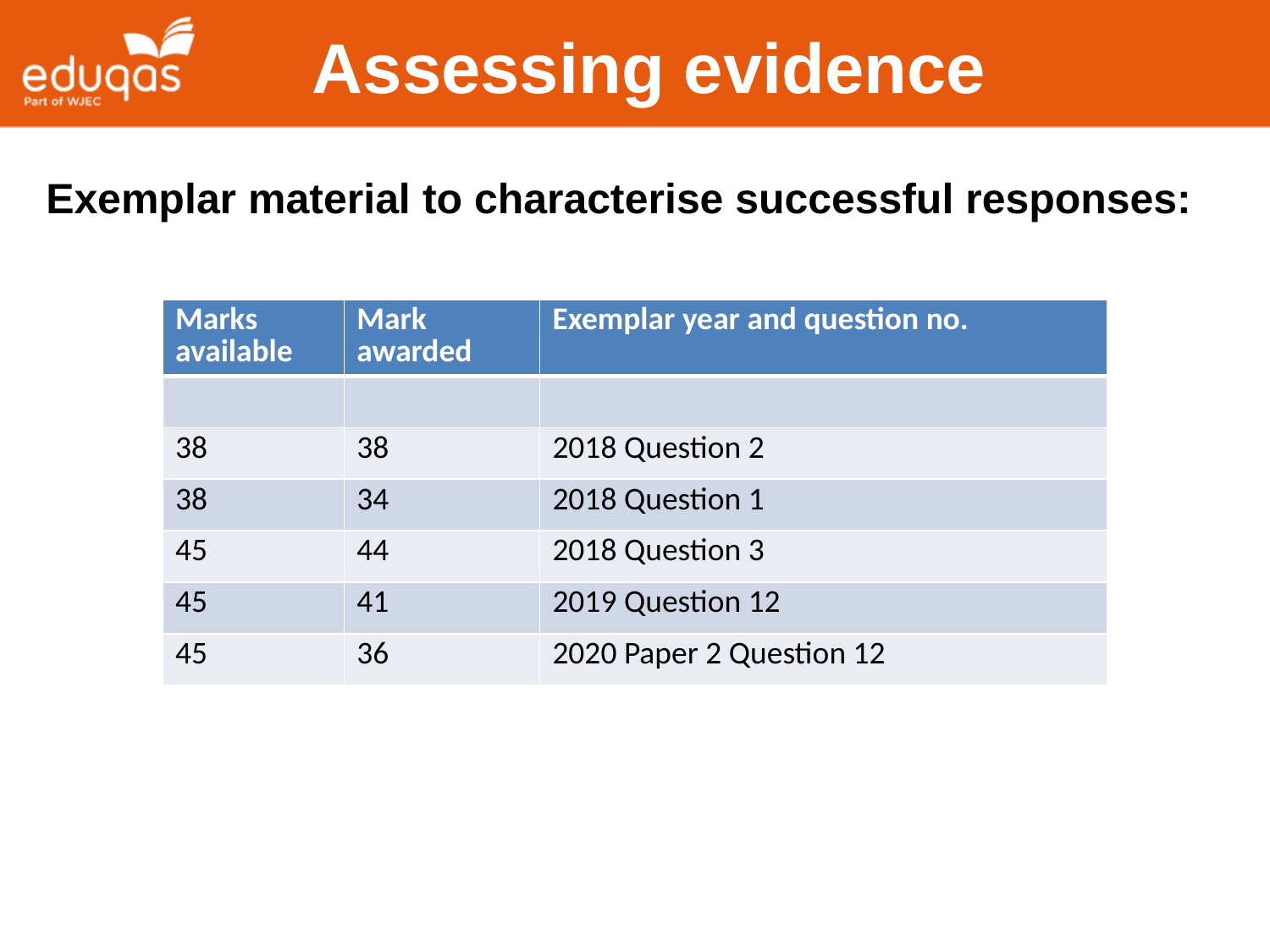

Assessing evidence
Exemplar material to characterise successful responses:

| Marks available | Mark awarded | Exemplar year and question no. |
| --- | --- | --- |
|  |  |  |
| 38 | 38 | 2018 Question 2 |
| 38 | 34 | 2018 Question 1 |
| 45 | 44 | 2018 Question 3 |
| 45 | 41 | 2019 Question 12 |
| 45 | 36 | 2020 Paper 2 Question 12 |